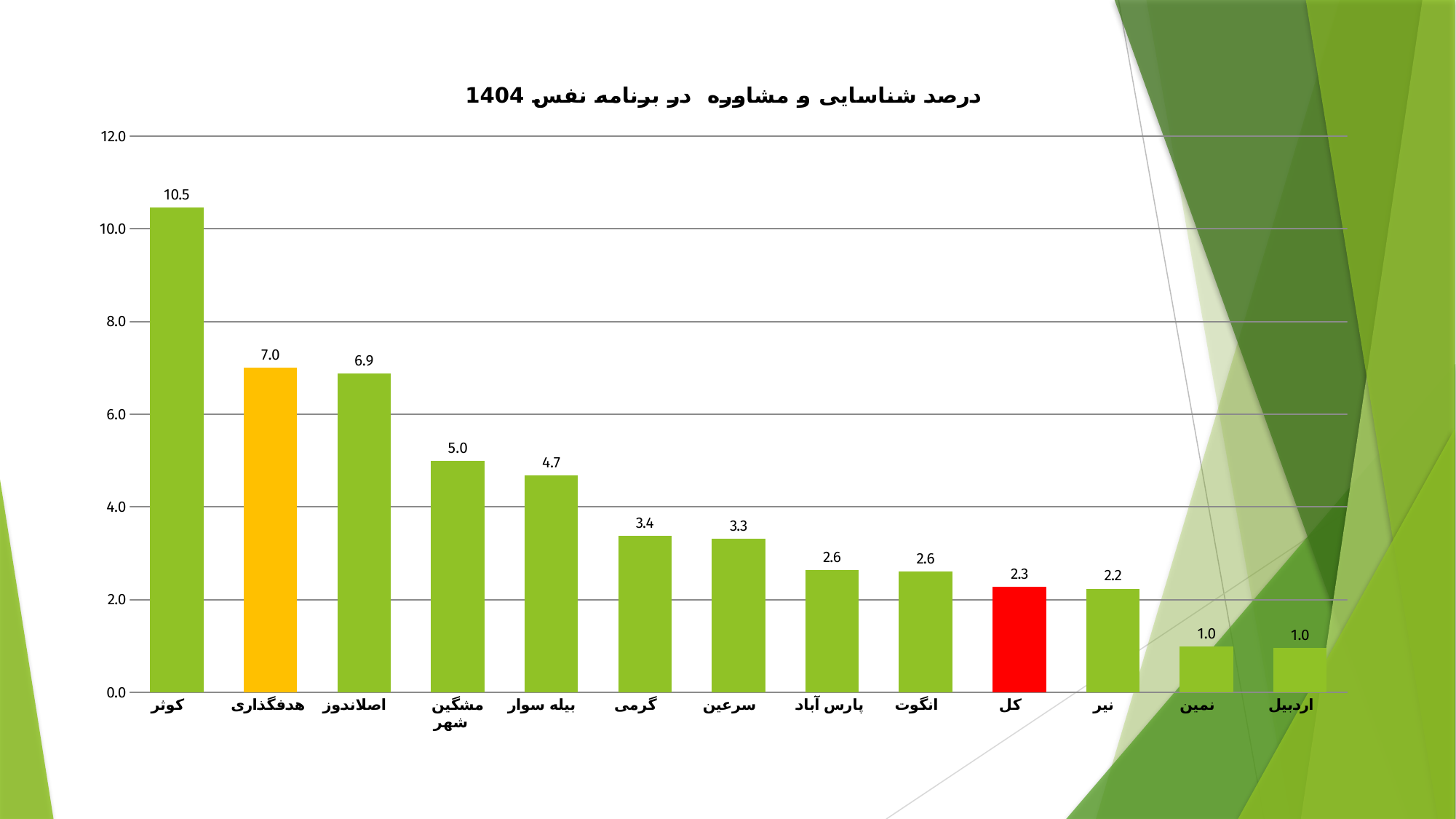

### Chart: درصد شناسایی و مشاوره  در برنامه نفس 1404

| Category | درصد شناسایی و مشاوره  در برنامه نفس 1404 |
|---|---|
| کوثر     | 10.457516339869331 |
| هدفگذاری  | 7.0 |
| اصلاندوز     | 6.8762278978389 |
| مشگین شهر    | 5.0 |
| بیله سوار     | 4.678362573099415 |
| گرمی     | 3.3730158730158664 |
| سرعین     | 3.317535545023697 |
| پارس آباد  | 2.6328161730136252 |
| انگوت     | 2.6086956521739175 |
| کل     | 2.277477477477482 |
| نیر     | 2.2388059701492486 |
| نمین     | 0.9900990099009901 |
| اردبیل     | 0.9610178668110445 |
#